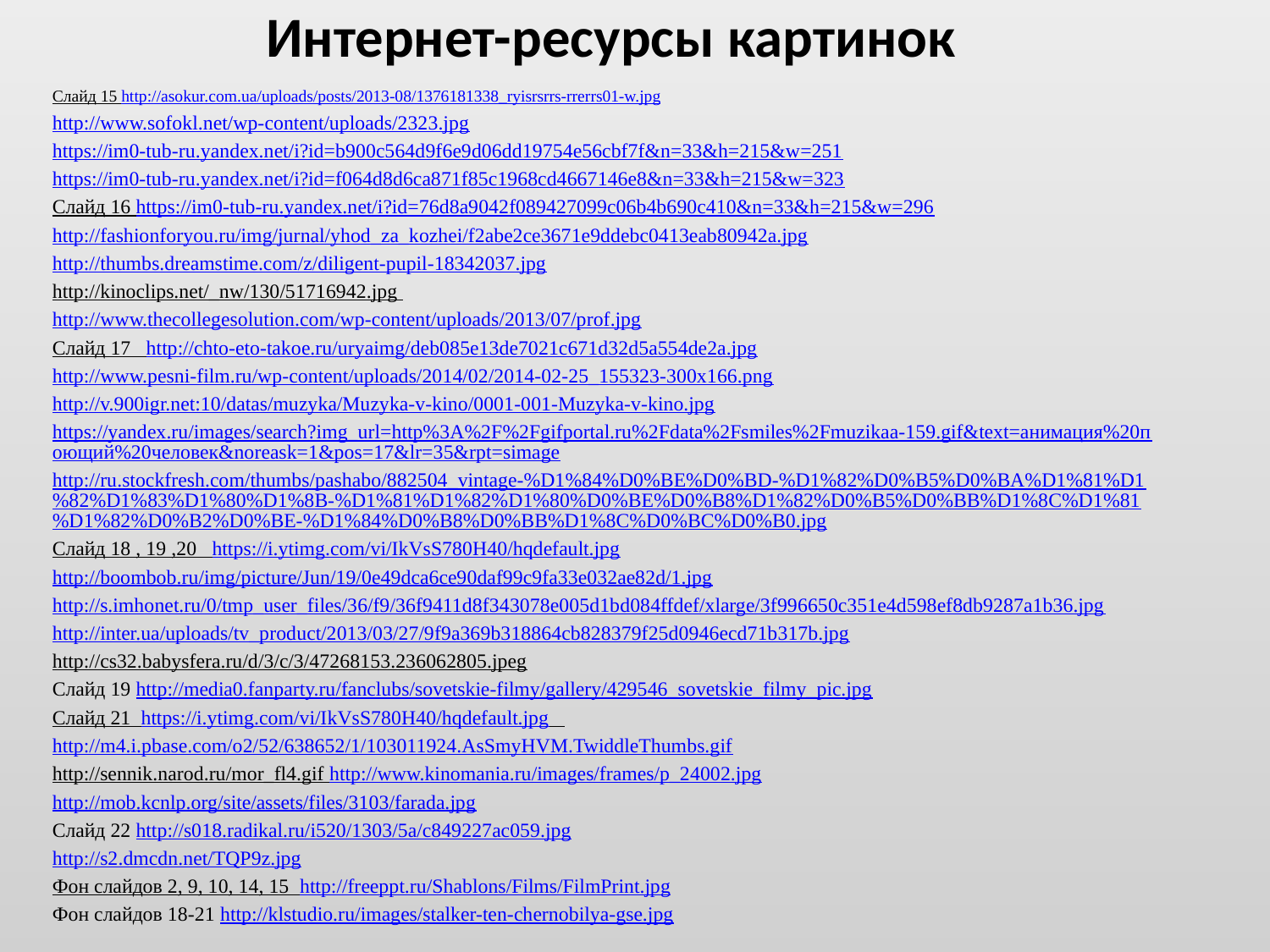

# Интернет-ресурсы картинок
Слайд 15 http://asokur.com.ua/uploads/posts/2013-08/1376181338_ryisrsrrs-rrerrs01-w.jpg
http://www.sofokl.net/wp-content/uploads/2323.jpg
https://im0-tub-ru.yandex.net/i?id=b900c564d9f6e9d06dd19754e56cbf7f&n=33&h=215&w=251
https://im0-tub-ru.yandex.net/i?id=f064d8d6ca871f85c1968cd4667146e8&n=33&h=215&w=323
Слайд 16 https://im0-tub-ru.yandex.net/i?id=76d8a9042f089427099c06b4b690c410&n=33&h=215&w=296
http://fashionforyou.ru/img/jurnal/yhod_za_kozhei/f2abe2ce3671e9ddebc0413eab80942a.jpg
http://thumbs.dreamstime.com/z/diligent-pupil-18342037.jpg
http://kinoclips.net/_nw/130/51716942.jpg
http://www.thecollegesolution.com/wp-content/uploads/2013/07/prof.jpg
Слайд 17   http://chto-eto-takoe.ru/uryaimg/deb085e13de7021c671d32d5a554de2a.jpg
http://www.pesni-film.ru/wp-content/uploads/2014/02/2014-02-25_155323-300x166.png
http://v.900igr.net:10/datas/muzyka/Muzyka-v-kino/0001-001-Muzyka-v-kino.jpg
https://yandex.ru/images/search?img_url=http%3A%2F%2Fgifportal.ru%2Fdata%2Fsmiles%2Fmuzikaa-159.gif&text=анимация%20поющий%20человек&noreask=1&pos=17&lr=35&rpt=simage
http://ru.stockfresh.com/thumbs/pashabo/882504_vintage-%D1%84%D0%BE%D0%BD-%D1%82%D0%B5%D0%BA%D1%81%D1%82%D1%83%D1%80%D1%8B-%D1%81%D1%82%D1%80%D0%BE%D0%B8%D1%82%D0%B5%D0%BB%D1%8C%D1%81%D1%82%D0%B2%D0%BE-%D1%84%D0%B8%D0%BB%D1%8C%D0%BC%D0%B0.jpg
Слайд 18 , 19 ,20   https://i.ytimg.com/vi/IkVsS780H40/hqdefault.jpg
http://boombob.ru/img/picture/Jun/19/0e49dca6ce90daf99c9fa33e032ae82d/1.jpg
http://s.imhonet.ru/0/tmp_user_files/36/f9/36f9411d8f343078e005d1bd084ffdef/xlarge/3f996650c351e4d598ef8db9287a1b36.jpg
http://inter.ua/uploads/tv_product/2013/03/27/9f9a369b318864cb828379f25d0946ecd71b317b.jpg
http://cs32.babysfera.ru/d/3/c/3/47268153.236062805.jpeg
Слайд 19 http://media0.fanparty.ru/fanclubs/sovetskie-filmy/gallery/429546_sovetskie_filmy_pic.jpg
Слайд 21  https://i.ytimg.com/vi/IkVsS780H40/hqdefault.jpg
http://m4.i.pbase.com/o2/52/638652/1/103011924.AsSmyHVM.TwiddleThumbs.gif
http://sennik.narod.ru/mor_fl4.gif http://www.kinomania.ru/images/frames/p_24002.jpg
http://mob.kcnlp.org/site/assets/files/3103/farada.jpg
Слайд 22 http://s018.radikal.ru/i520/1303/5a/c849227ac059.jpg
http://s2.dmcdn.net/TQP9z.jpg
Фон слайдов 2, 9, 10, 14, 15  http://freeppt.ru/Shablons/Films/FilmPrint.jpg
Фон слайдов 18-21 http://klstudio.ru/images/stalker-ten-chernobilya-gse.jpg